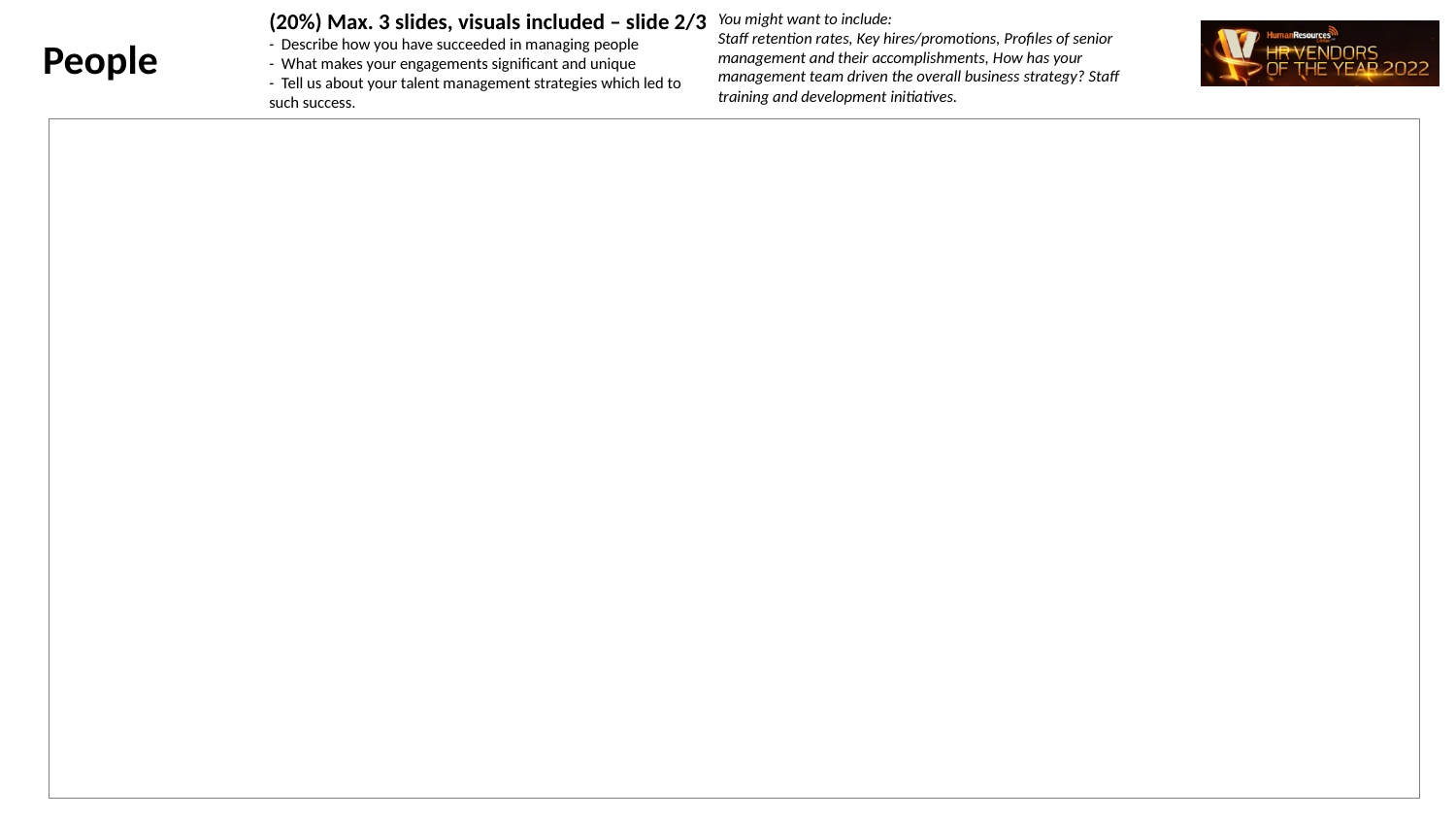

You might want to include:
Staff retention rates, Key hires/promotions, Profiles of senior management and their accomplishments, How has your management team driven the overall business strategy? Staff training and development initiatives.
(20%) Max. 3 slides, visuals included – slide 2/3
-  Describe how you have succeeded in managing people
-  What makes your engagements significant and unique
-  Tell us about your talent management strategies which led to such success.

People
|  |
| --- |